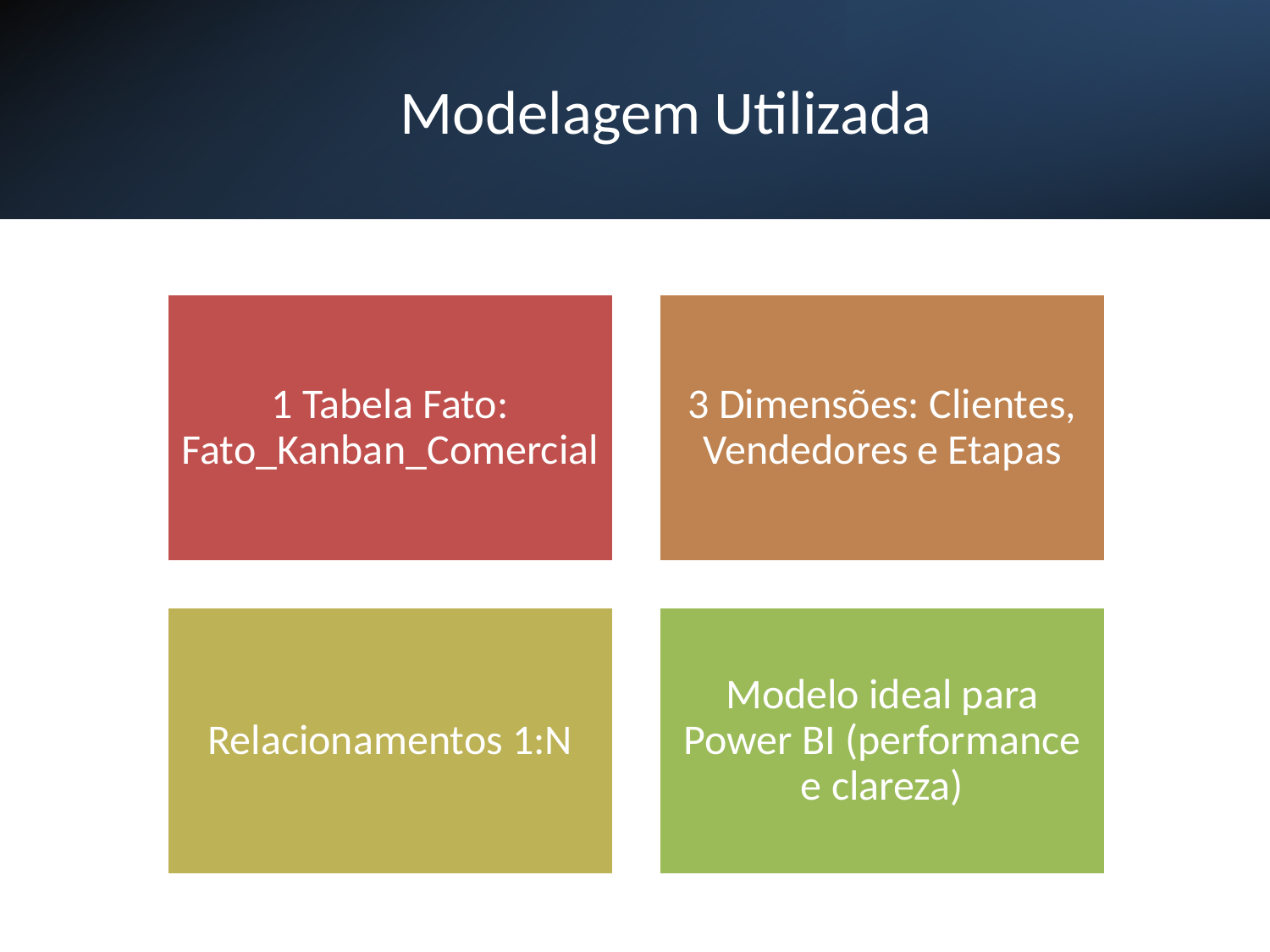

# Modelagem Utilizada
1 Tabela Fato: Fato_Kanban_Comercial
3 Dimensões: Clientes, Vendedores e Etapas
Relacionamentos 1:N
Modelo ideal para Power BI (performance e clareza)